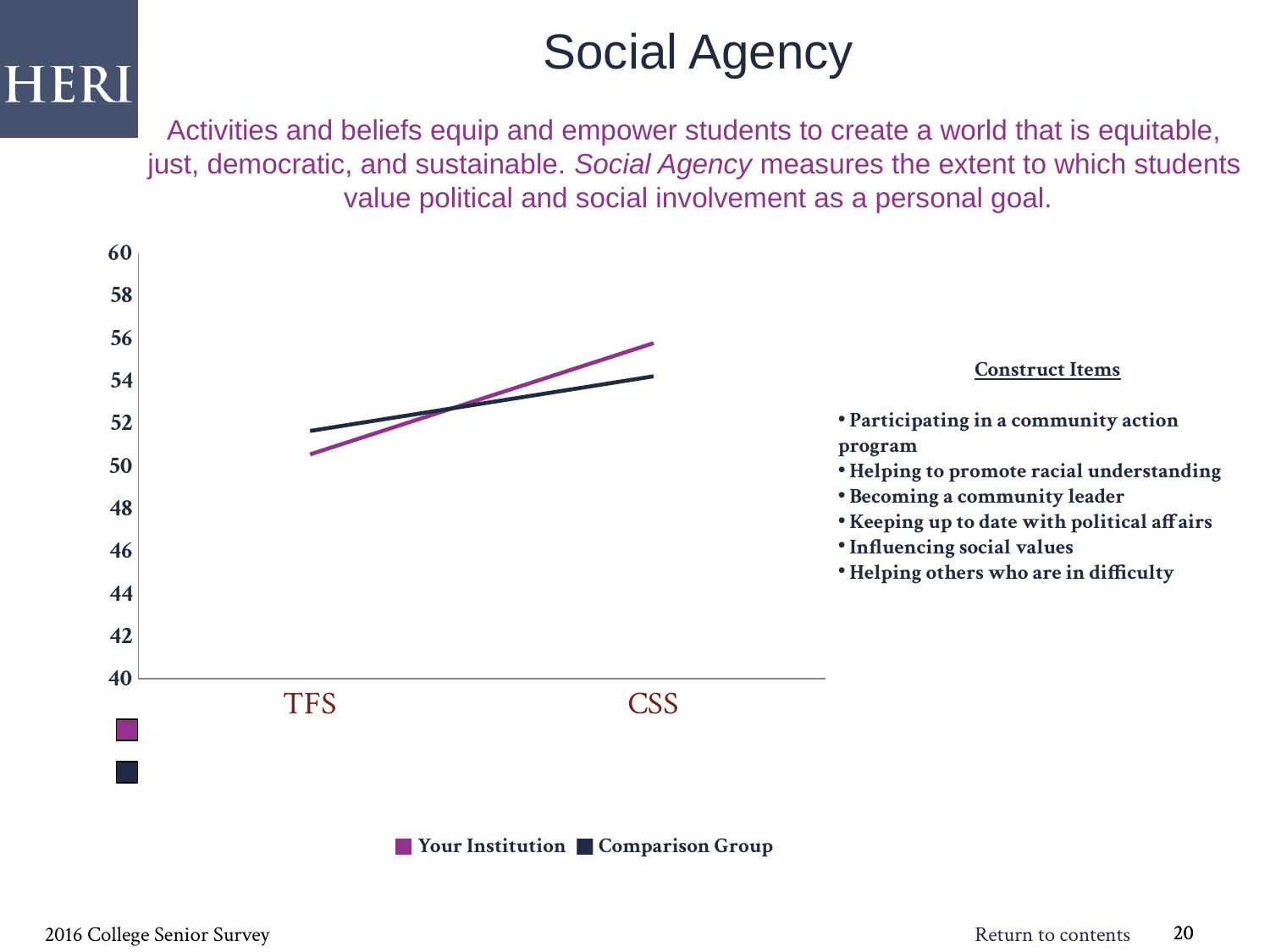

Social Agency
Activities and beliefs equip and empower students to create a world that is equitable,
just, democratic, and sustainable. Social Agency measures the extent to which students
value political and social involvement as a personal goal.

### Chart

| Category | i | c |
|---|---|---|
| TFS | 50.54 | 51.64 |
| CSS | 55.77 | 54.21 |
Construct Items

 Participating in a community action program
 Helping to promote racial understanding
 Becoming a community leader
 Keeping up to date with political affairs
 Influencing social values
 Helping others who are in difficulty

■ Your Institution  ■ Comparison Group
2016 College Senior Survey
20
20